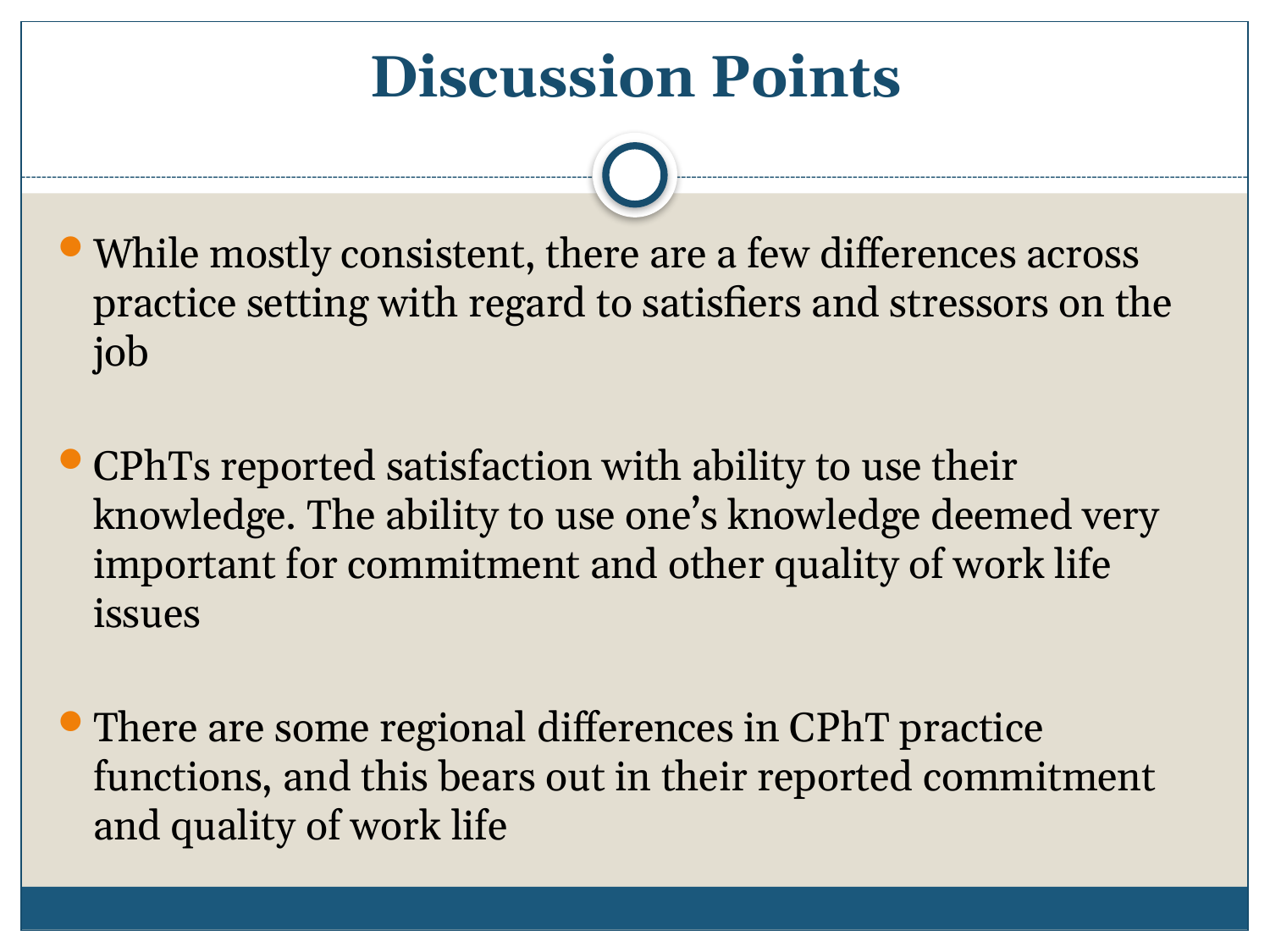

# Discussion Points
While mostly consistent, there are a few differences across practice setting with regard to satisfiers and stressors on the job

CPhTs reported satisfaction with ability to use their knowledge. The ability to use one’s knowledge deemed very important for commitment and other quality of work life issues

There are some regional differences in CPhT practice functions, and this bears out in their reported commitment and quality of work life